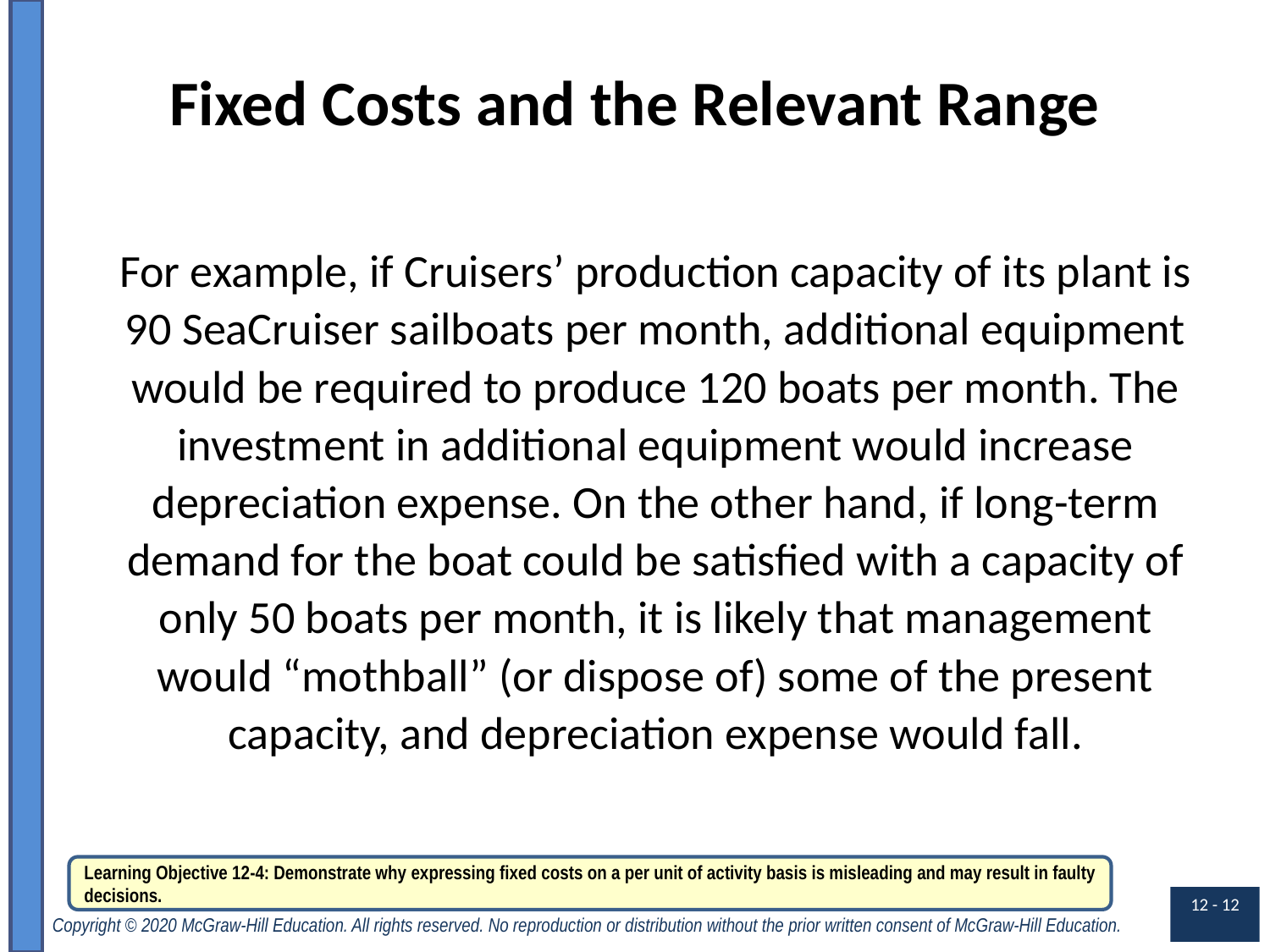

# Fixed Costs and the Relevant Range
For example, if Cruisers’ production capacity of its plant is 90 SeaCruiser sailboats per month, additional equipment would be required to produce 120 boats per month. The investment in additional equipment would increase depreciation expense. On the other hand, if long-term demand for the boat could be satisfied with a capacity of only 50 boats per month, it is likely that management would “mothball” (or dispose of) some of the present capacity, and depreciation expense would fall.
Learning Objective 12-4: Demonstrate why expressing fixed costs on a per unit of activity basis is misleading and may result in faulty decisions.